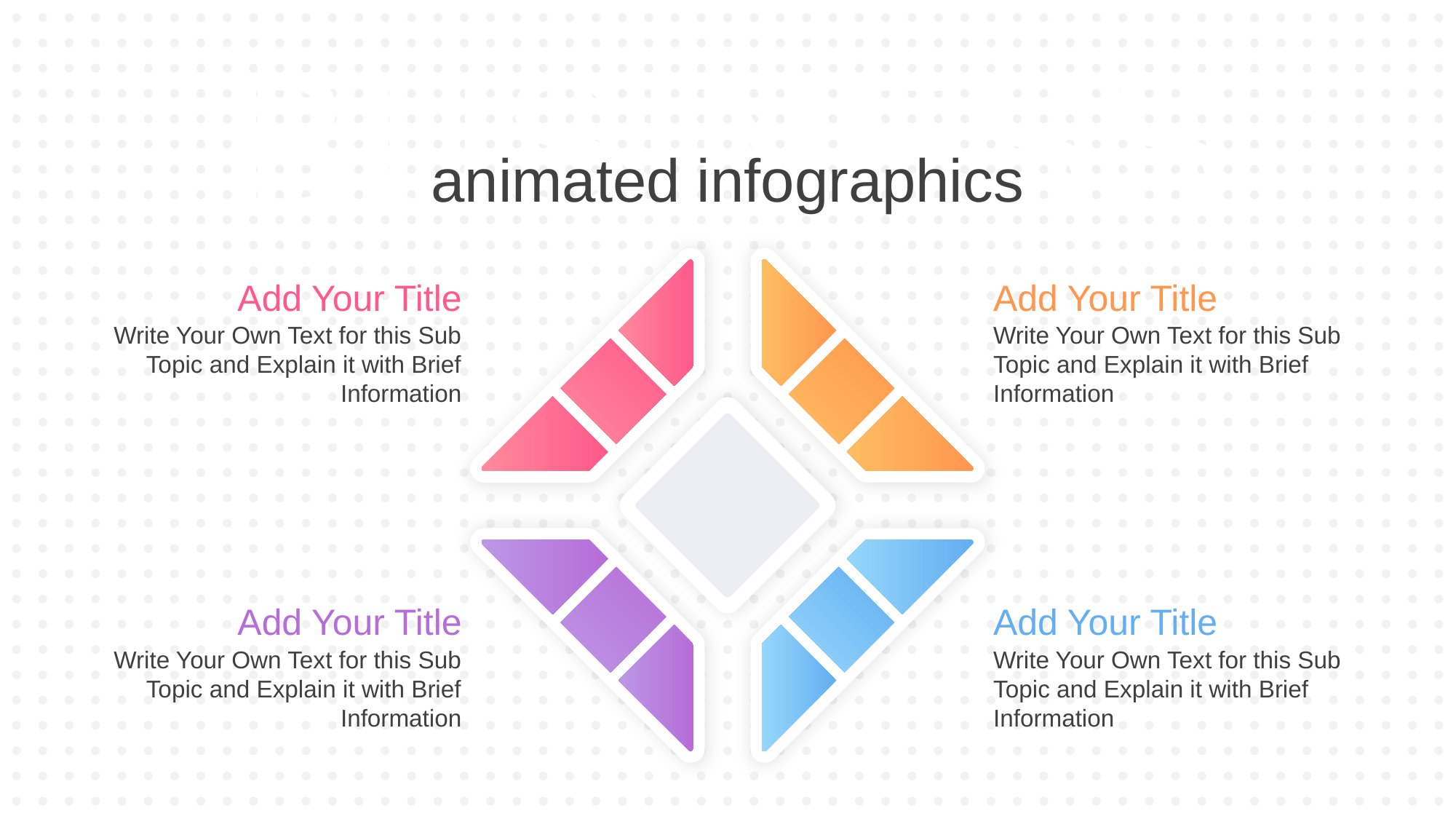

BUSINESS
animated infographics

Add Your Title
Write Your Own Text for this Sub Topic and Explain it with Brief Information
Add Your Title
Write Your Own Text for this Sub Topic and Explain it with Brief Information

Add Your Title
Write Your Own Text for this Sub Topic and Explain it with Brief Information
Add Your Title
Write Your Own Text for this Sub Topic and Explain it with Brief Information